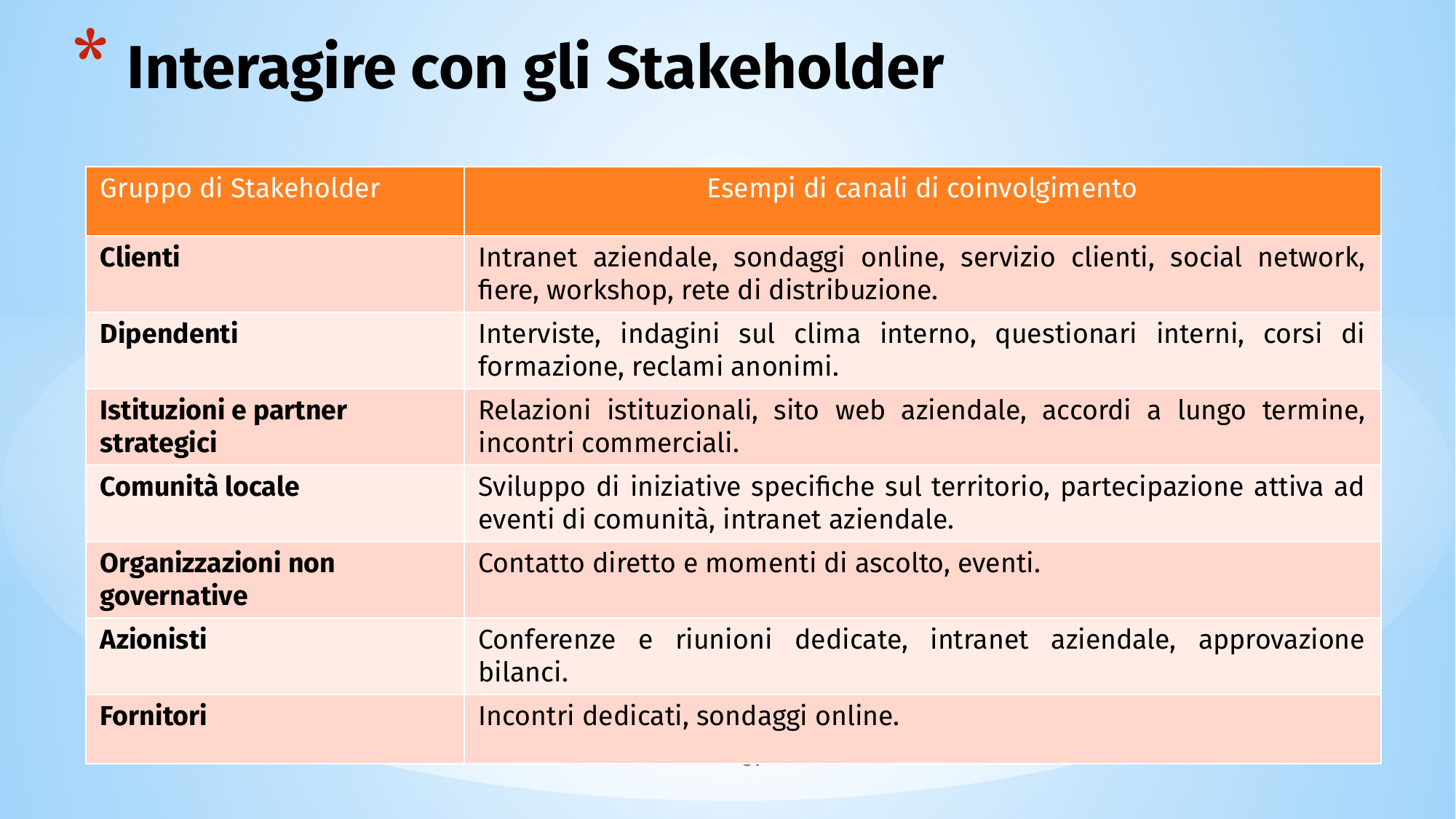

# Interagire con gli Stakeholder
| Gruppo di Stakeholder | Esempi di canali di coinvolgimento |
| --- | --- |
| Clienti | Intranet aziendale, sondaggi online, servizio clienti, social network, fiere, workshop, rete di distribuzione. |
| Dipendenti | Interviste, indagini sul clima interno, questionari interni, corsi di formazione, reclami anonimi. |
| Istituzioni e partner strategici | Relazioni istituzionali, sito web aziendale, accordi a lungo termine, incontri commerciali. |
| Comunità locale | Sviluppo di iniziative specifiche sul territorio, partecipazione attiva ad eventi di comunità, intranet aziendale. |
| Organizzazioni non governative | Contatto diretto e momenti di ascolto, eventi. |
| Azionisti | Conferenze e riunioni dedicate, intranet aziendale, approvazione bilanci. |
| Fornitori | Incontri dedicati, sondaggi online. |
31